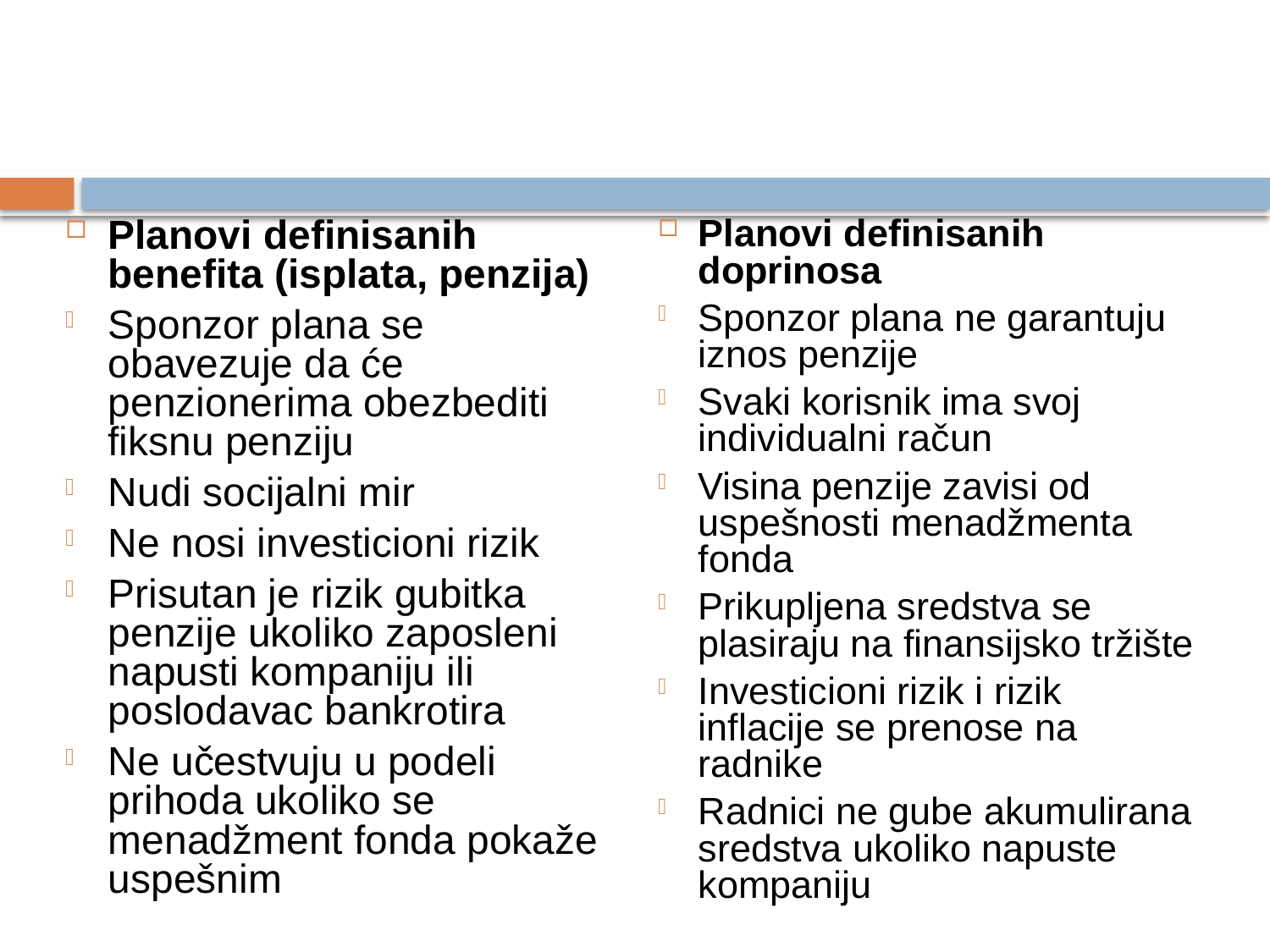

#
Planovi definisanih benefita (isplata, penzija)
Sponzor plana se obavezuje da će penzionerima obezbediti fiksnu penziju
Nudi socijalni mir
Ne nosi investicioni rizik
Prisutan je rizik gubitka penzije ukoliko zaposleni napusti kompaniju ili poslodavac bankrotira
Ne učestvuju u podeli prihoda ukoliko se menadžment fonda pokaže uspešnim

Planovi definisanih doprinosa
Sponzor plana ne garantuju iznos penzije
Svaki korisnik ima svoj individualni račun
Visina penzije zavisi od uspešnosti menadžmenta fonda
Prikupljena sredstva se plasiraju na finansijsko tržište
Investicioni rizik i rizik inflacije se prenose na radnike
Radnici ne gube akumulirana sredstva ukoliko napuste kompaniju